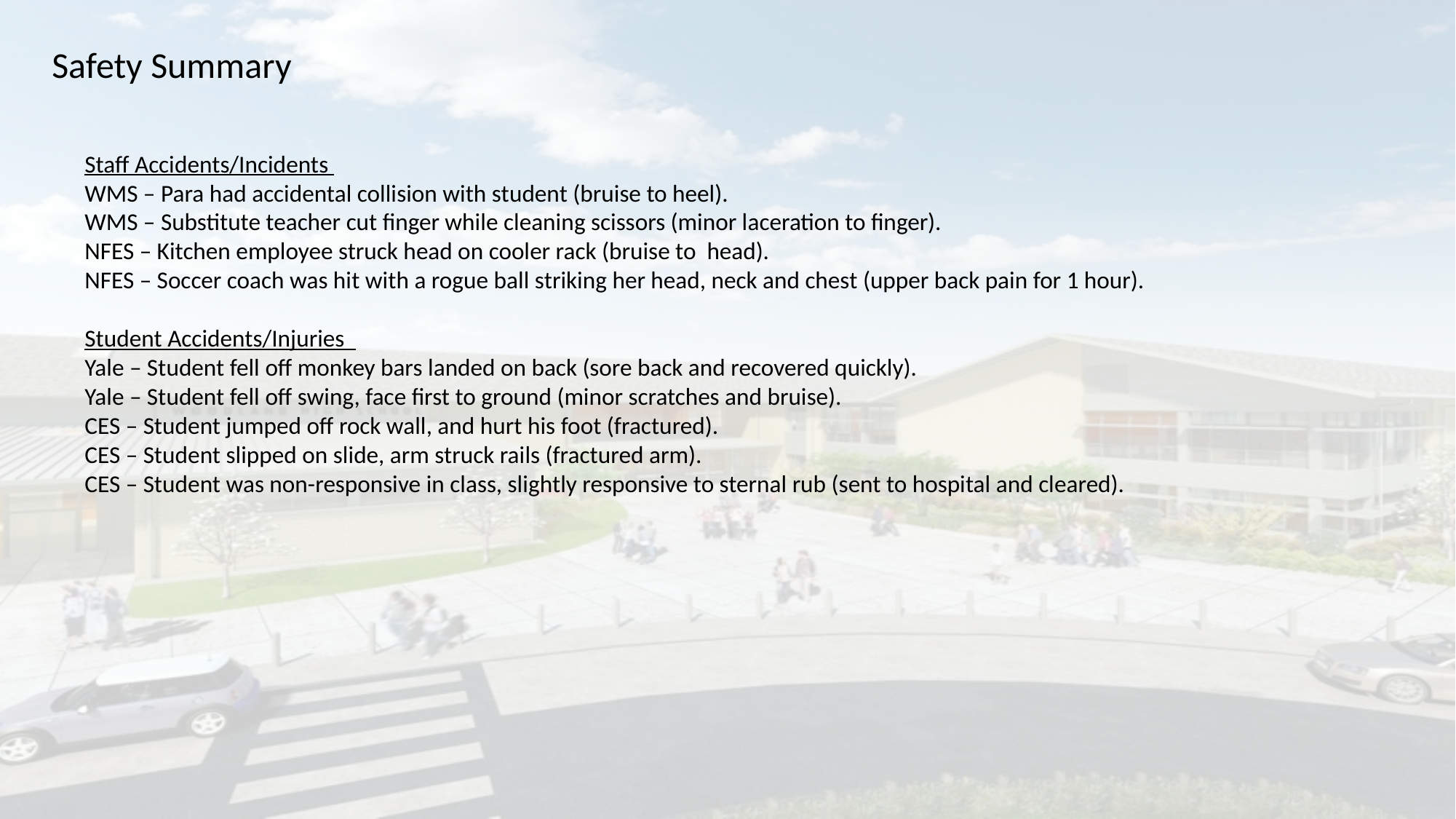

# Safety Summary
Staff Accidents/Incidents
WMS – Para had accidental collision with student (bruise to heel).
WMS – Substitute teacher cut finger while cleaning scissors (minor laceration to finger).
NFES – Kitchen employee struck head on cooler rack (bruise to  head).
NFES – Soccer coach was hit with a rogue ball striking her head, neck and chest (upper back pain for 1 hour).

Student Accidents/Injuries
Yale – Student fell off monkey bars landed on back (sore back and recovered quickly).
Yale – Student fell off swing, face first to ground (minor scratches and bruise).
CES – Student jumped off rock wall, and hurt his foot (fractured).
CES – Student slipped on slide, arm struck rails (fractured arm).
CES – Student was non-responsive in class, slightly responsive to sternal rub (sent to hospital and cleared).